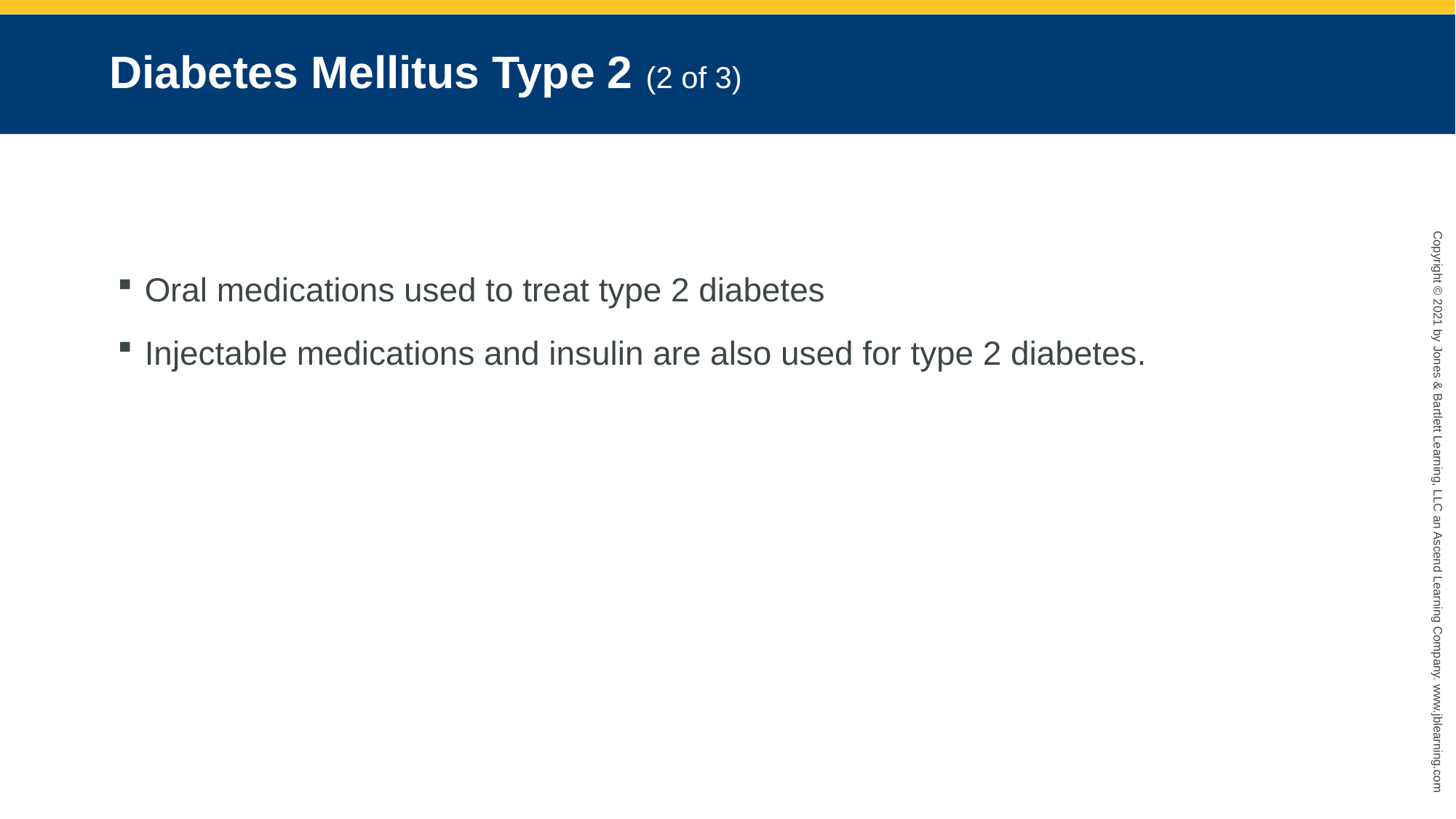

# Diabetes Mellitus Type 2 (2 of 3)
Oral medications used to treat type 2 diabetes
Injectable medications and insulin are also used for type 2 diabetes.